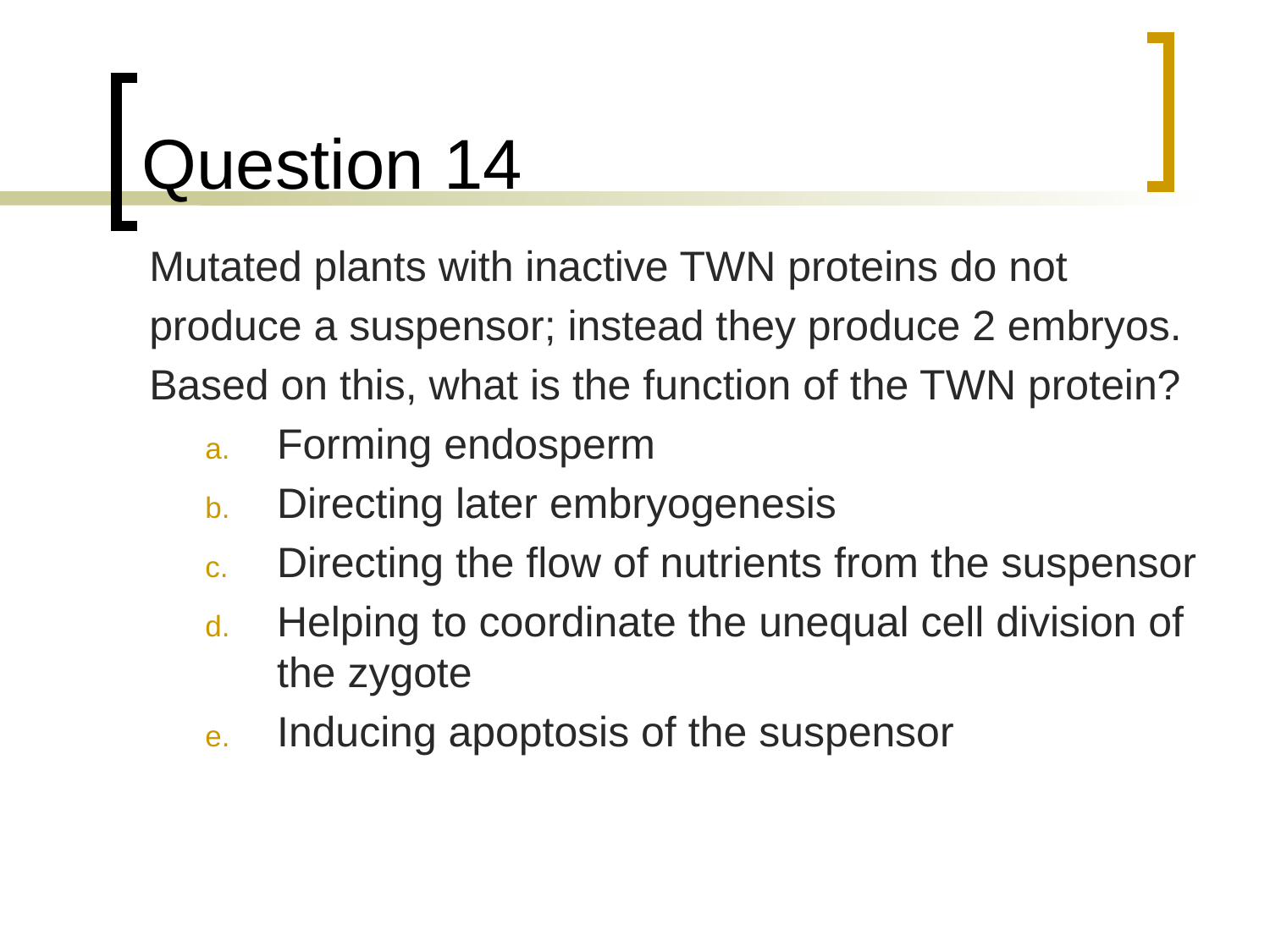

# Question 14
Mutated plants with inactive TWN proteins do not
produce a suspensor; instead they produce 2 embryos.
Based on this, what is the function of the TWN protein?
Forming endosperm
Directing later embryogenesis
Directing the flow of nutrients from the suspensor
Helping to coordinate the unequal cell division of the zygote
Inducing apoptosis of the suspensor